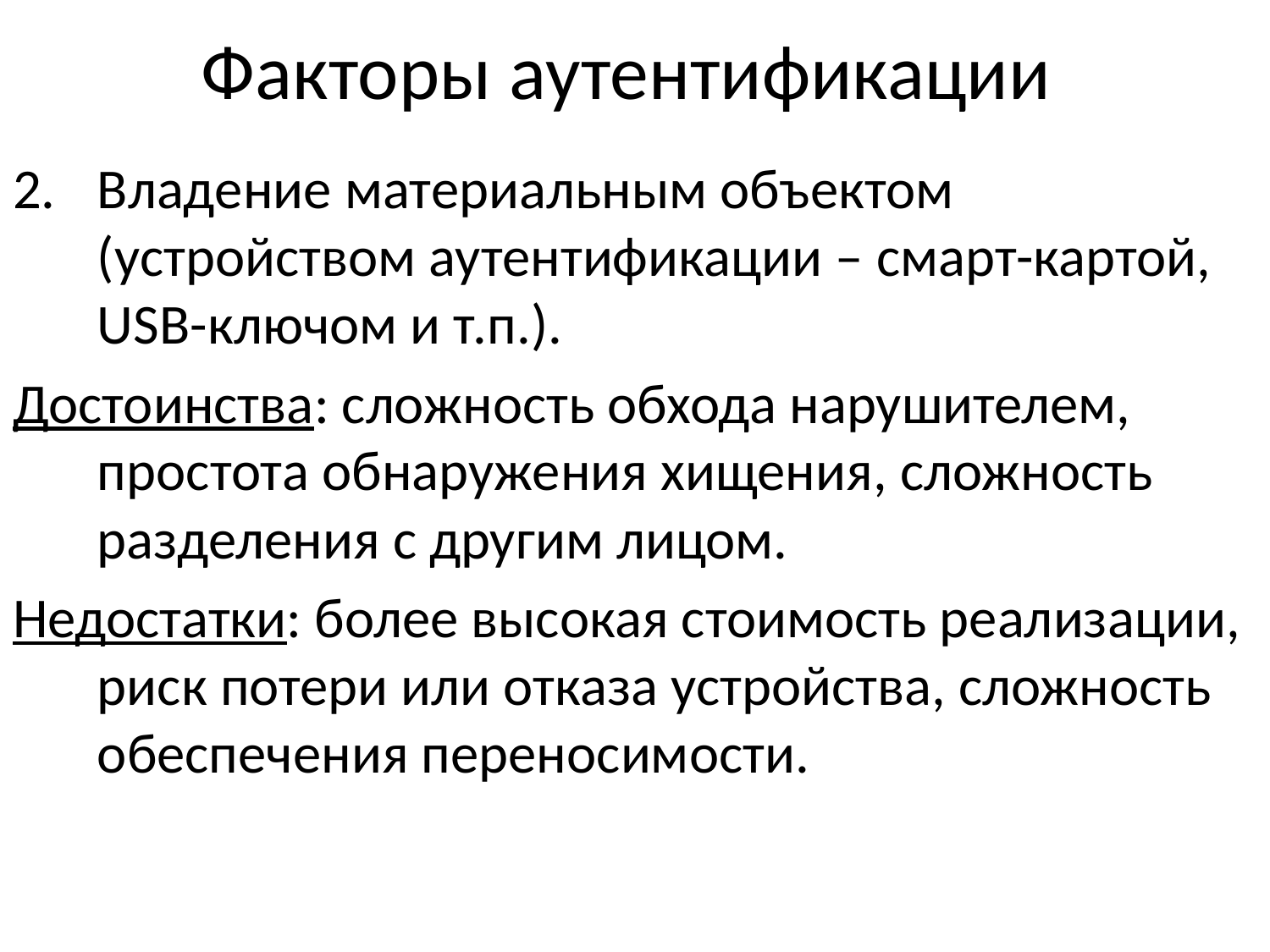

# Факторы аутентификации
Владение материальным объектом (устройством аутентификации – смарт-картой, USB-ключом и т.п.).
Достоинства: сложность обхода нарушителем, простота обнаружения хищения, сложность разделения с другим лицом.
Недостатки: более высокая стоимость реализации, риск потери или отказа устройства, сложность обеспечения переносимости.